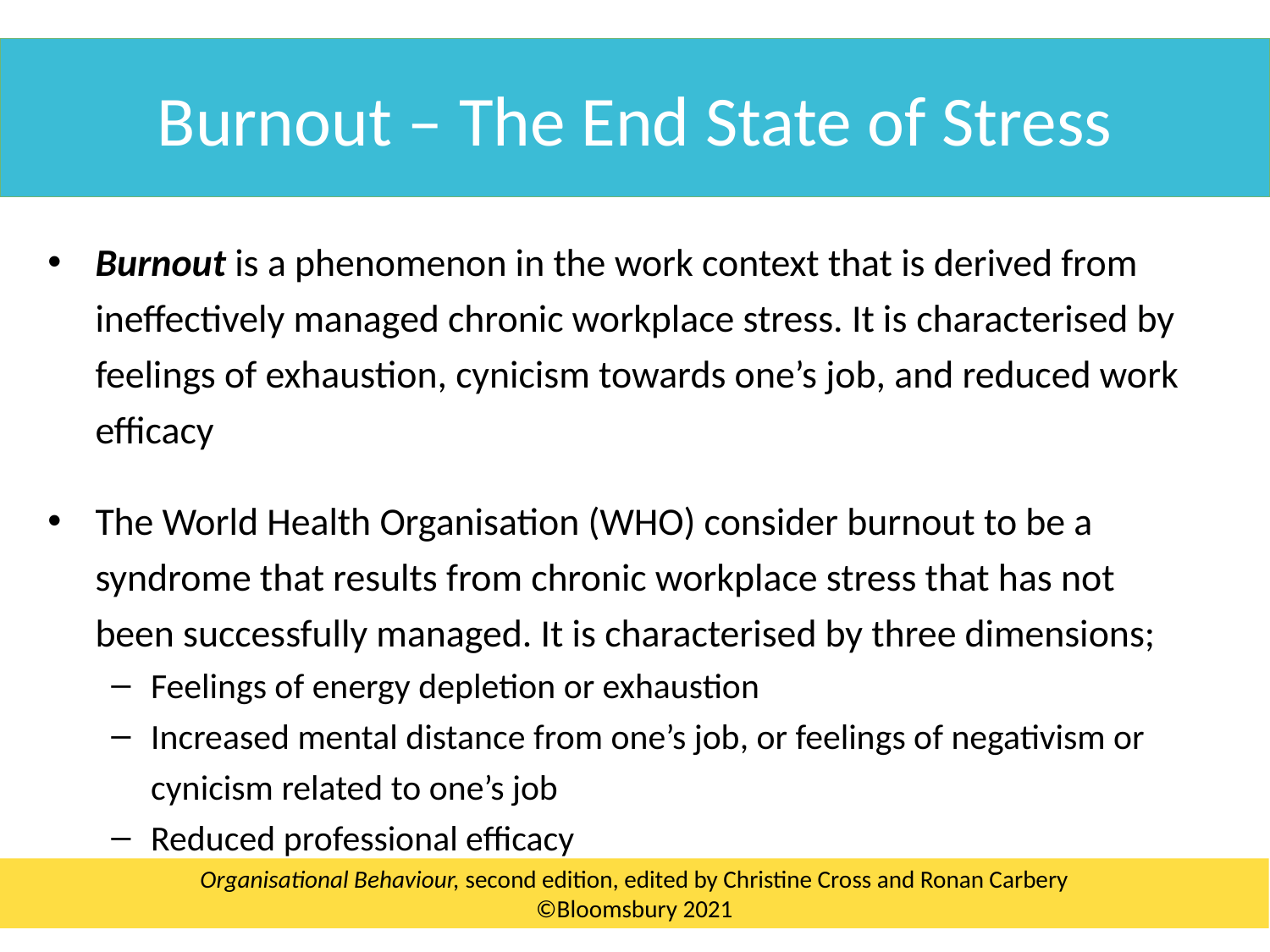

Burnout – The End State of Stress
Burnout is a phenomenon in the work context that is derived from ineffectively managed chronic workplace stress. It is characterised by feelings of exhaustion, cynicism towards one’s job, and reduced work efficacy

The World Health Organisation (WHO) consider burnout to be a syndrome that results from chronic workplace stress that has not been successfully managed. It is characterised by three dimensions;
Feelings of energy depletion or exhaustion
Increased mental distance from one’s job, or feelings of negativism or cynicism related to one’s job
Reduced professional efficacy